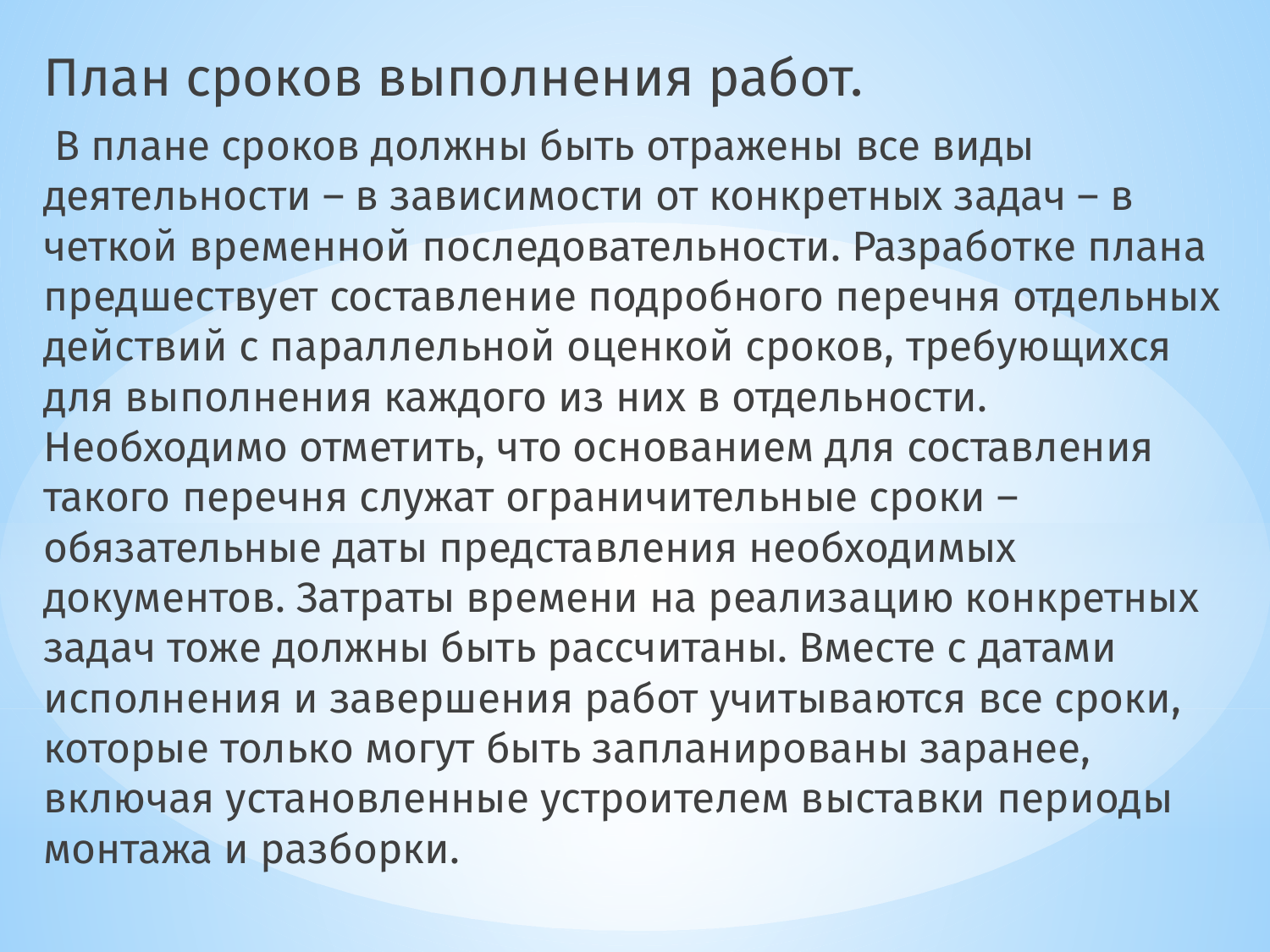

План сроков выполнения работ.
 В плане сроков должны быть отражены все виды деятельности – в зависимости от конкретных задач – в четкой временной последовательности. Разработке плана предшествует составление подробного перечня отдельных действий с параллельной оценкой сроков, требующихся для выполнения каждого из них в отдельности. Необходимо отметить, что основанием для составления такого перечня служат ограничительные сроки – обязательные даты представления необходимых документов. Затраты времени на реализацию конкретных задач тоже должны быть рассчитаны. Вместе с датами исполнения и завершения работ учитываются все сроки, которые только могут быть запланированы заранее, включая установленные устроителем выставки периоды монтажа и разборки.

#